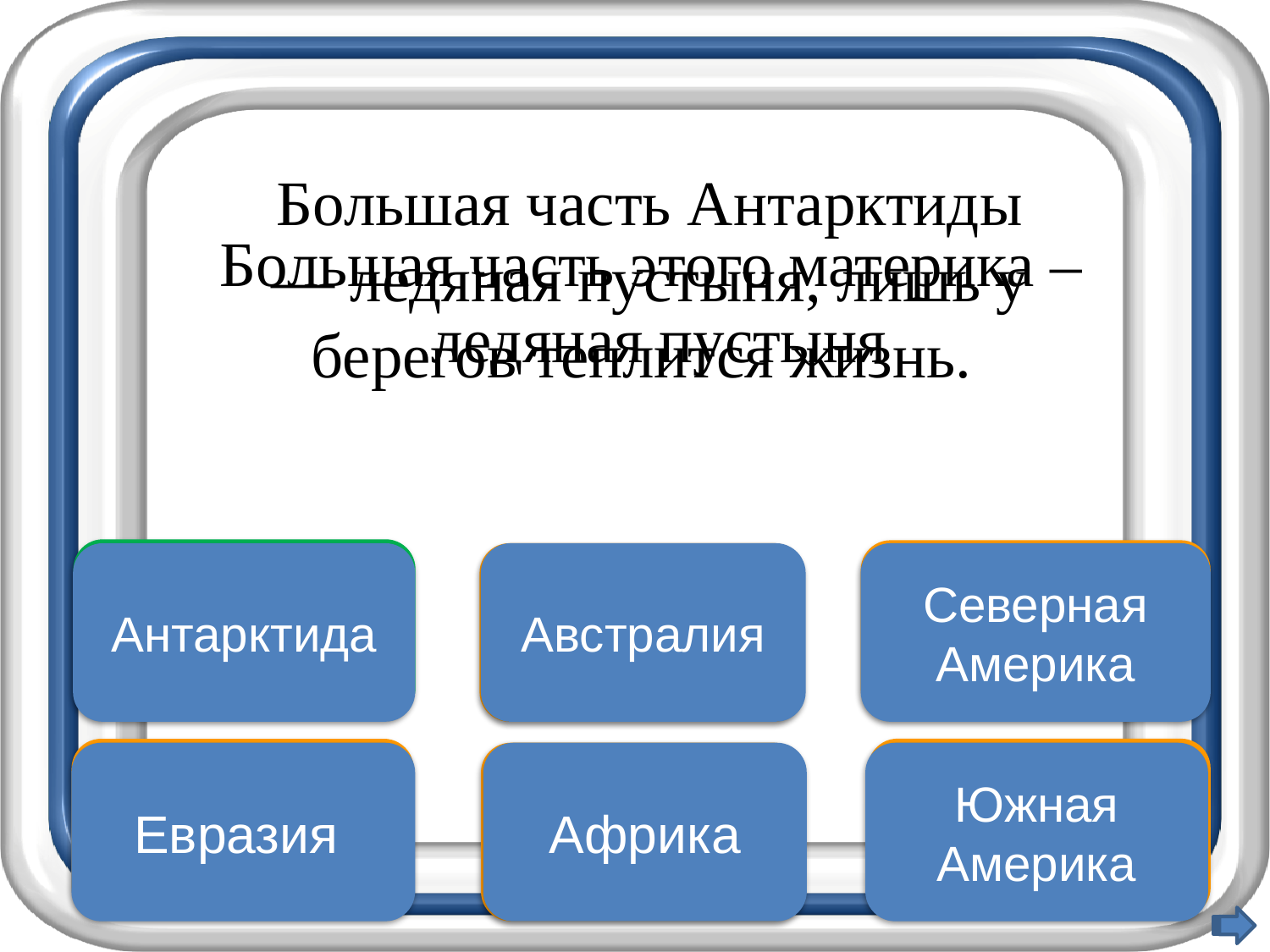

Большая часть Антарктиды — ледяная пустыня, лишь у берегов теплится жизнь.
Большая часть этого материка –
ледяная пустыня
Правильно

Подумай хорошо
Антарктида
Подумай еще
Австралия

Северная Америка
Неверно
Увы, неверно
Евразия
Подумай ещё
Африка
Южная Америка